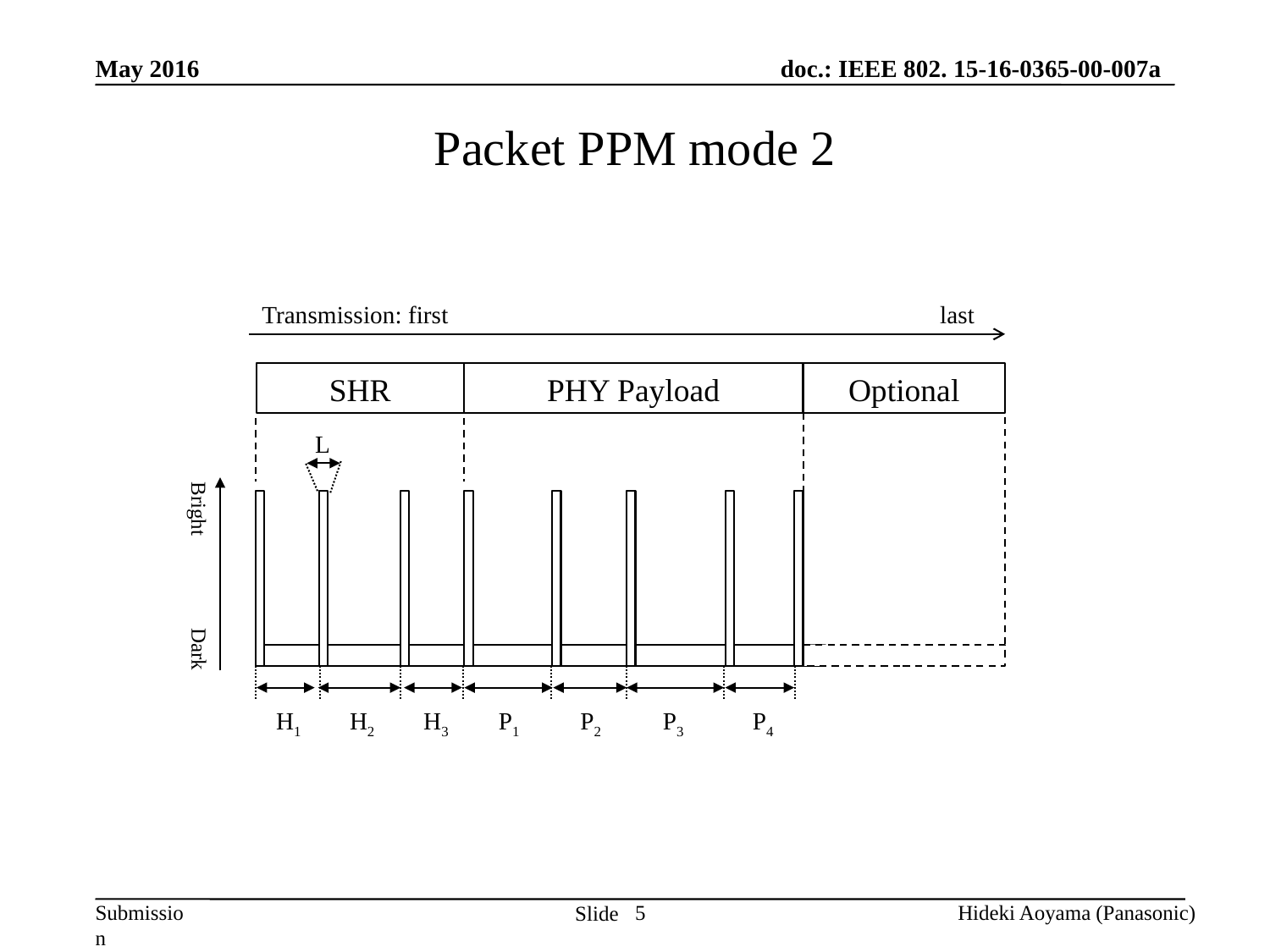

May 2016
# Packet PPM mode 2
Transmission: first
last
SHR
PHY Payload
Optional
L
Bright
Dark

H1
H2
H3
P1
P2
P3
P4
5
Hideki Aoyama (Panasonic)